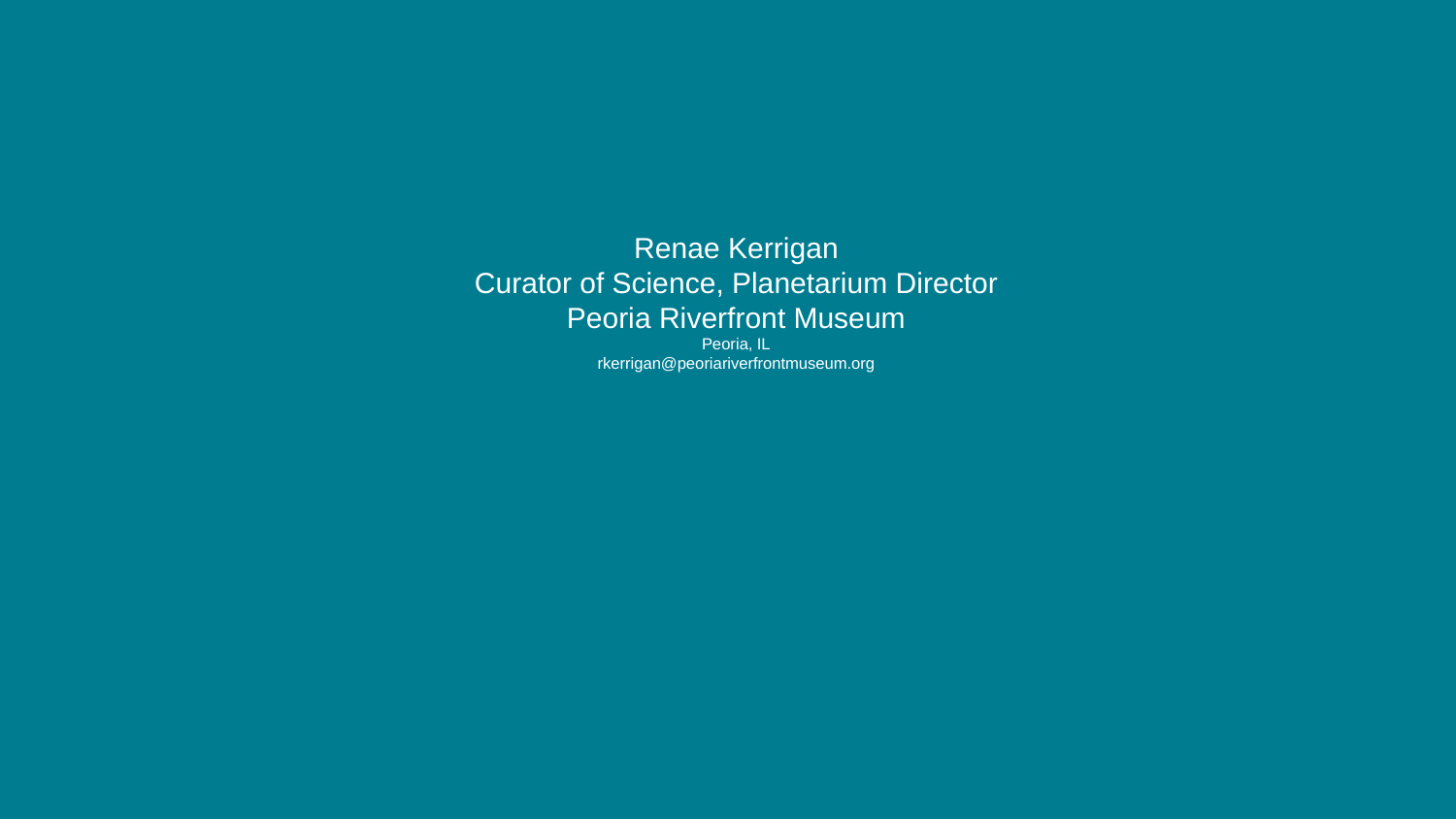

# Renae Kerrigan
Curator of Science, Planetarium Director
Peoria Riverfront Museum
Peoria, IL
rkerrigan@peoriariverfrontmuseum.org